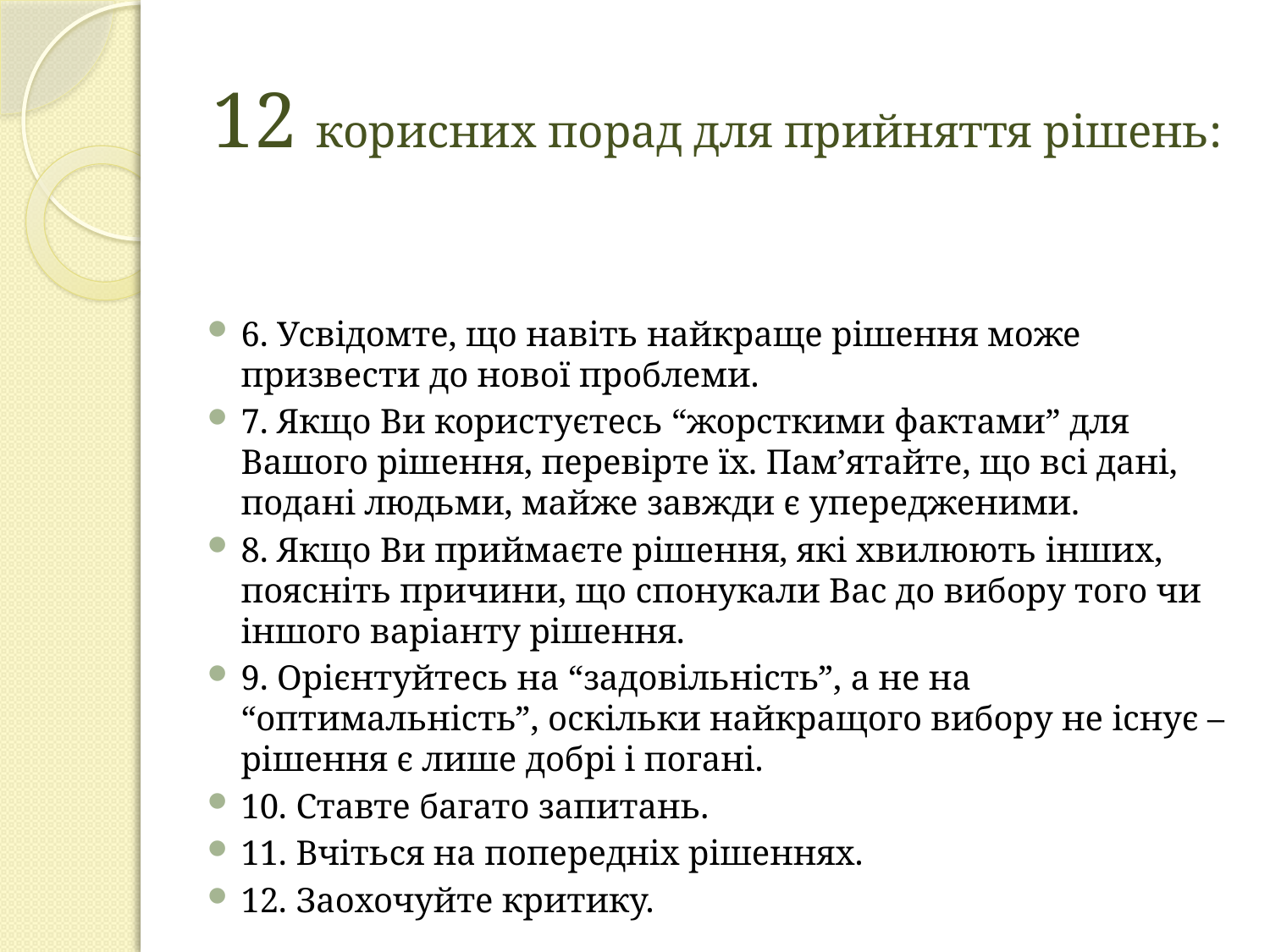

# 12 корисних порад для прийняття рішень:
6. Усвідомте, що навіть найкраще рішення може призвести до нової проблеми.
7. Якщо Ви користуєтесь “жорсткими фактами” для Вашого рішення, перевірте їх. Пам’ятайте, що всі дані, подані людьми, майже завжди є упередженими.
8. Якщо Ви приймаєте рішення, які хвилюють інших, поясніть причини, що спонукали Вас до вибору того чи іншого варіанту рішення.
9. Орієнтуйтесь на “задовільність”, а не на “оптимальність”, оскільки найкращого вибору не існує – рішення є лише добрі і погані.
10. Ставте багато запитань.
11. Вчіться на попередніх рішеннях.
12. Заохочуйте критику.